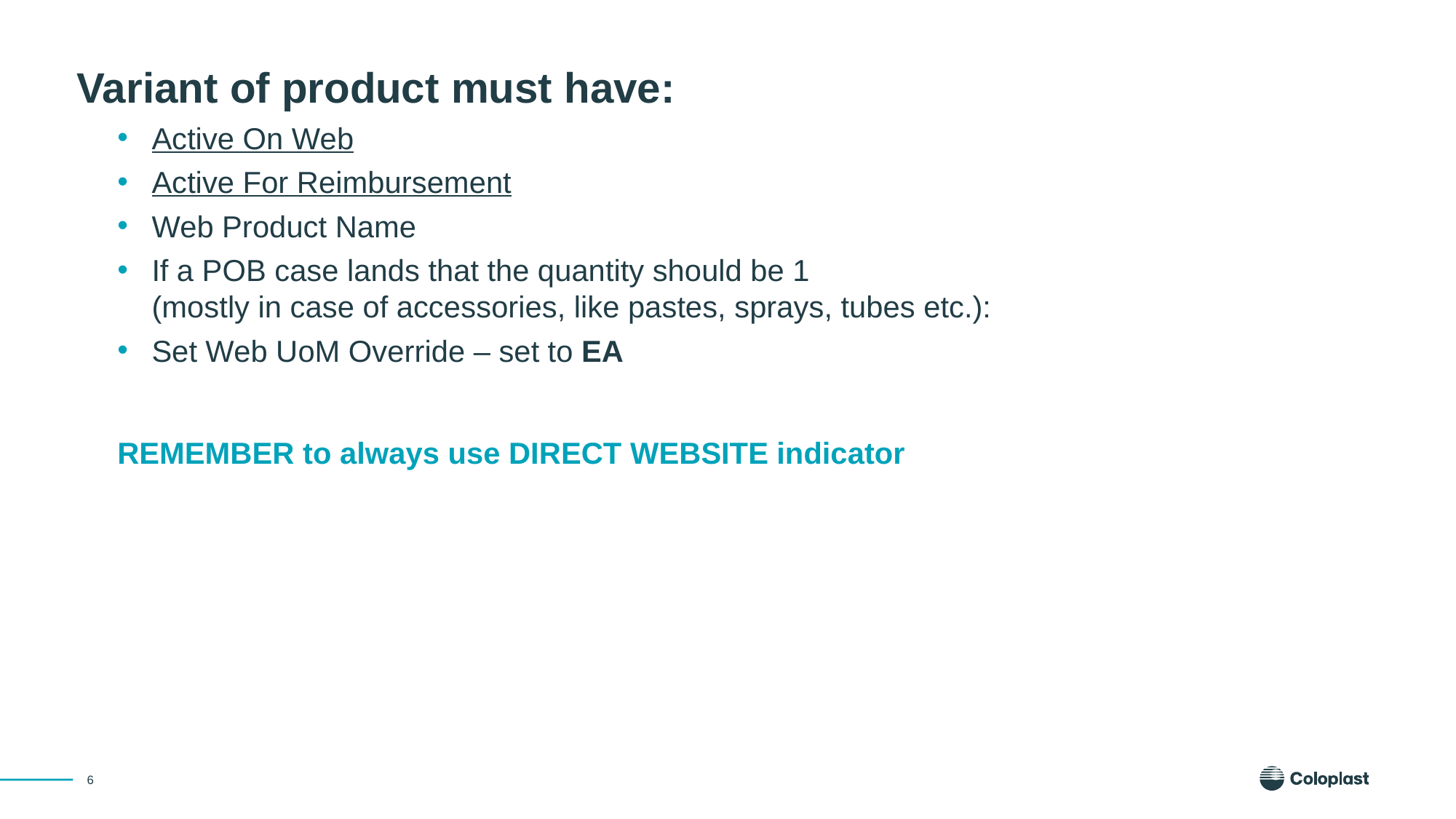

Variant of product must have:
Active On Web
Active For Reimbursement
Web Product Name
If a POB case lands that the quantity should be 1 (mostly in case of accessories, like pastes, sprays, tubes etc.):​
Set Web UoM Override – set to EA

REMEMBER to always use DIRECT WEBSITE indicator
6